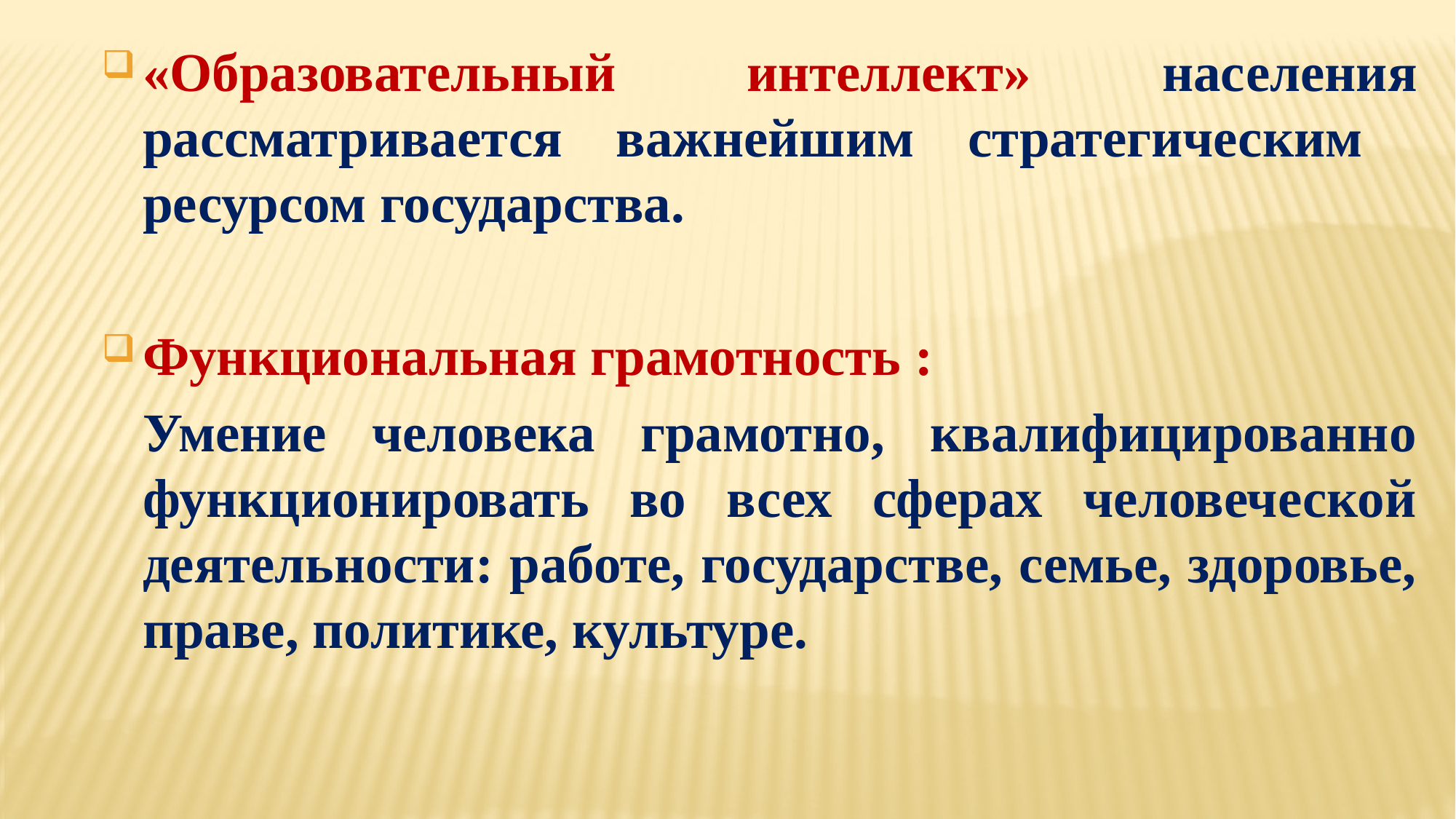

«Образовательный интеллект» населения рассматривается важнейшим стратегическим  ресурсом государства.

Функциональная грамотность :
	Умение человека грамотно, квалифицированно функционировать во всех сферах человеческой деятельности: работе, государстве, семье, здоровье, праве, политике, культуре.